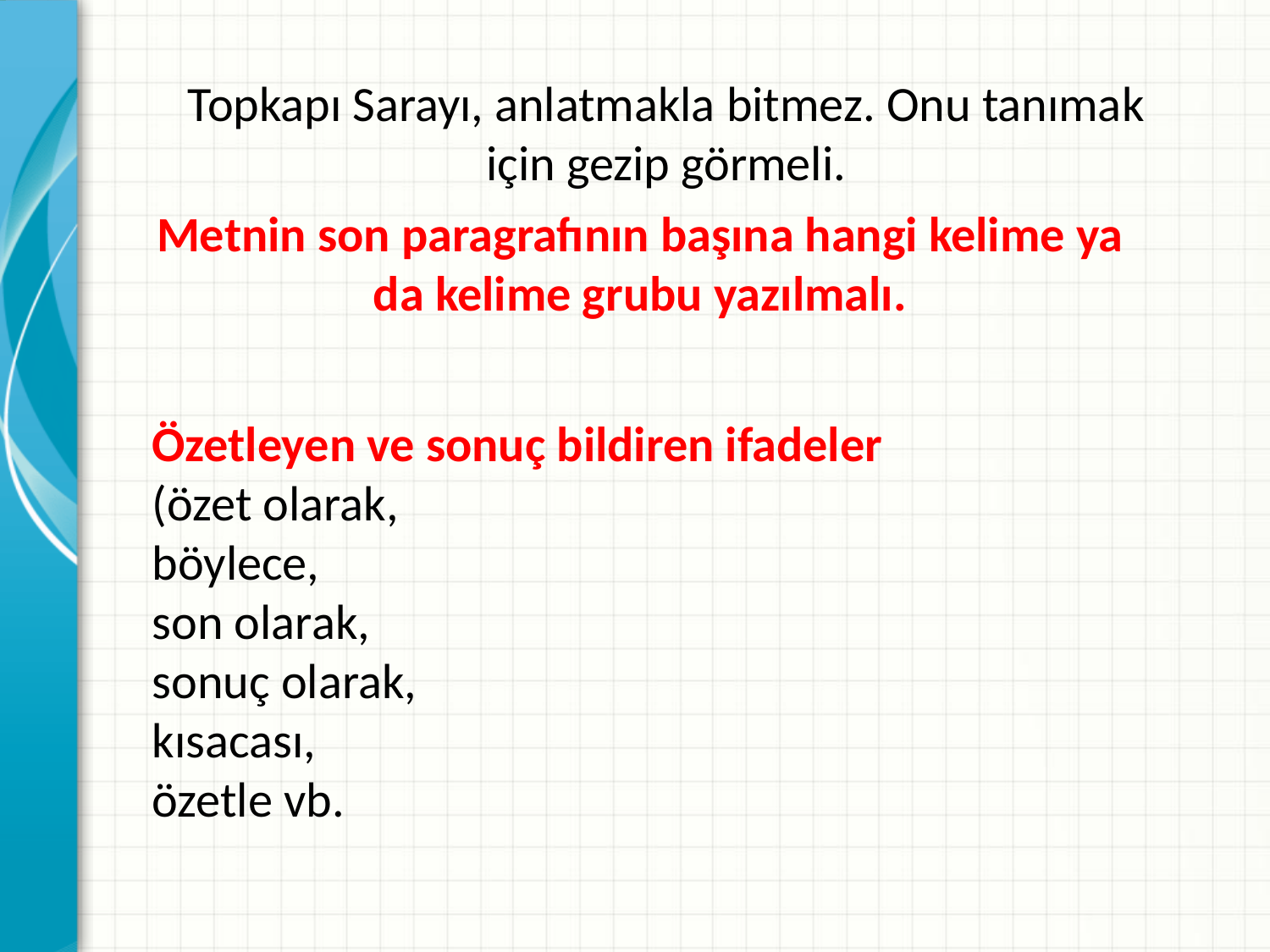

Topkapı Sarayı, anlatmakla bitmez. Onu tanımak için gezip görmeli.
Metnin son paragrafının başına hangi kelime ya da kelime grubu yazılmalı.
Özetleyen ve sonuç bildiren ifadeler
(özet olarak,
böylece,
son olarak,
sonuç olarak,
kısacası,
özetle vb.